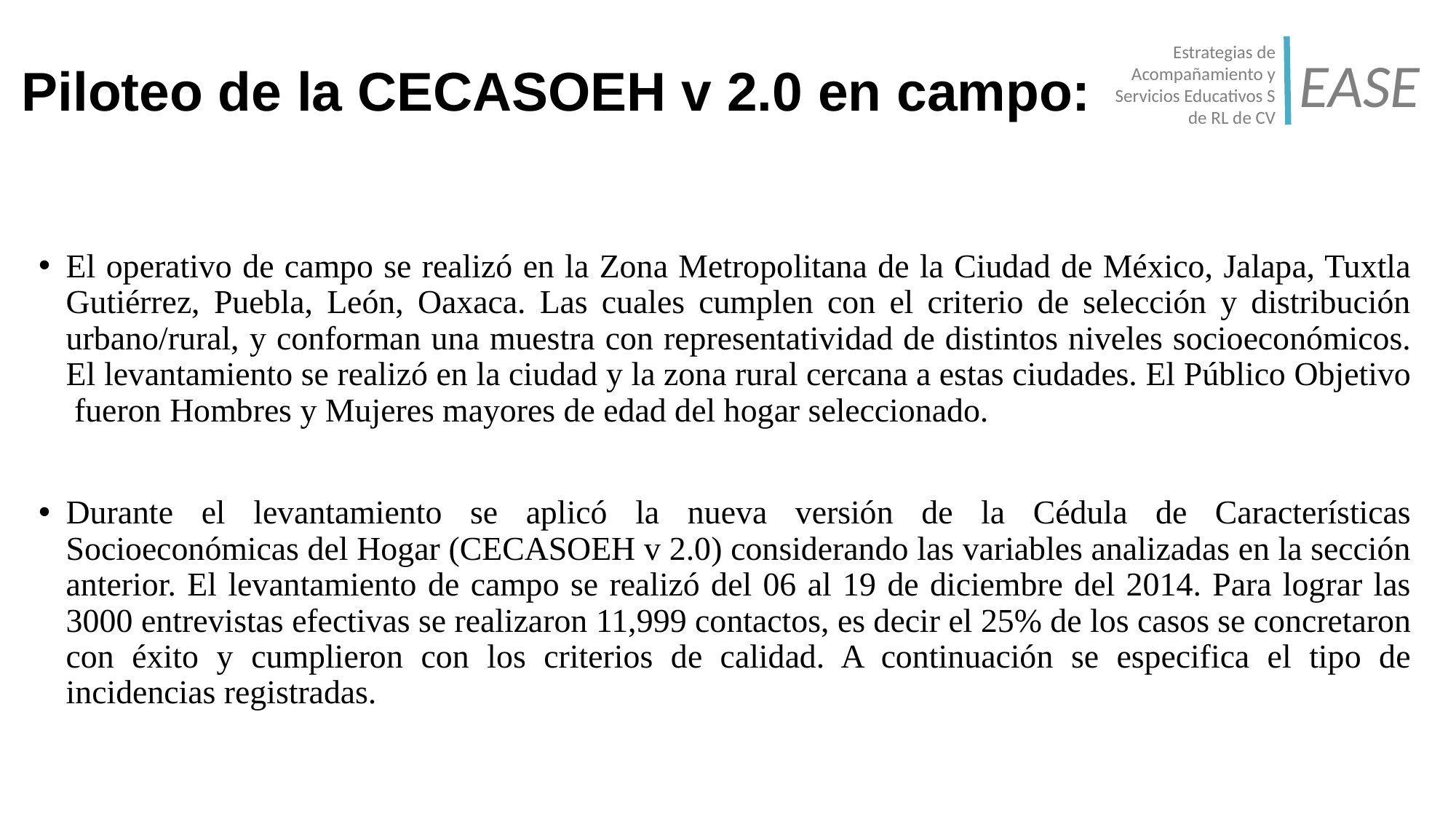

# Piloteo de la CECASOEH v 2.0 en campo:
Estrategias de Acompañamiento y Servicios Educativos S de RL de CV

EASE

El operativo de campo se realizó en la Zona Metropolitana de la Ciudad de México, Jalapa, Tuxtla Gutiérrez, Puebla, León, Oaxaca. Las cuales cumplen con el criterio de selección y distribución urbano/rural, y conforman una muestra con representatividad de distintos niveles socioeconómicos. El levantamiento se realizó en la ciudad y la zona rural cercana a estas ciudades. El Público Objetivo  fueron Hombres y Mujeres mayores de edad del hogar seleccionado.

Durante el levantamiento se aplicó la nueva versión de la Cédula de Características Socioeconómicas del Hogar (CECASOEH v 2.0) considerando las variables analizadas en la sección anterior. El levantamiento de campo se realizó del 06 al 19 de diciembre del 2014. Para lograr las 3000 entrevistas efectivas se realizaron 11,999 contactos, es decir el 25% de los casos se concretaron con éxito y cumplieron con los criterios de calidad. A continuación se especifica el tipo de incidencias registradas.